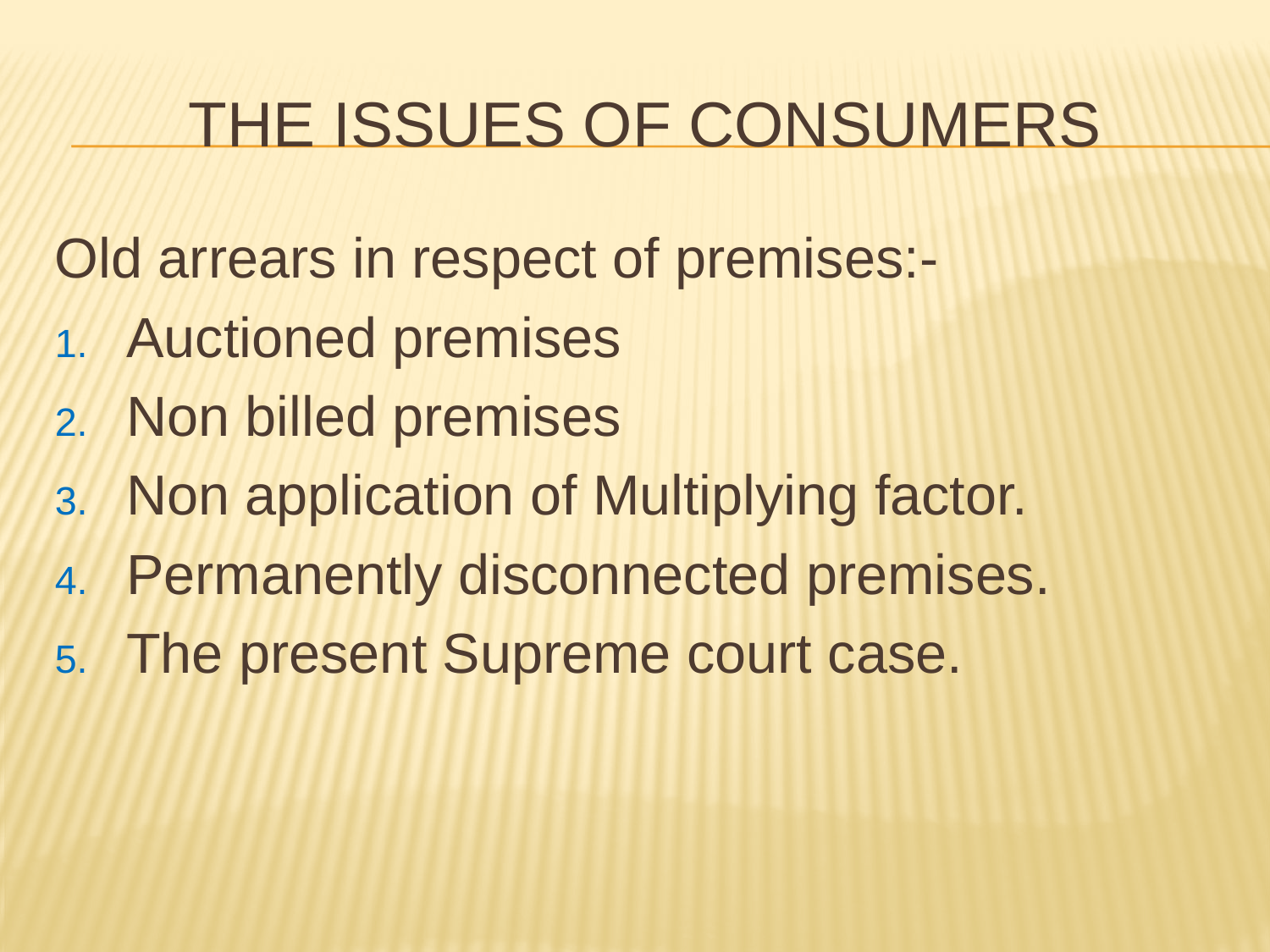

# The issues of consumers
Old arrears in respect of premises:-
Auctioned premises
Non billed premises
Non application of Multiplying factor.
Permanently disconnected premises.
The present Supreme court case.